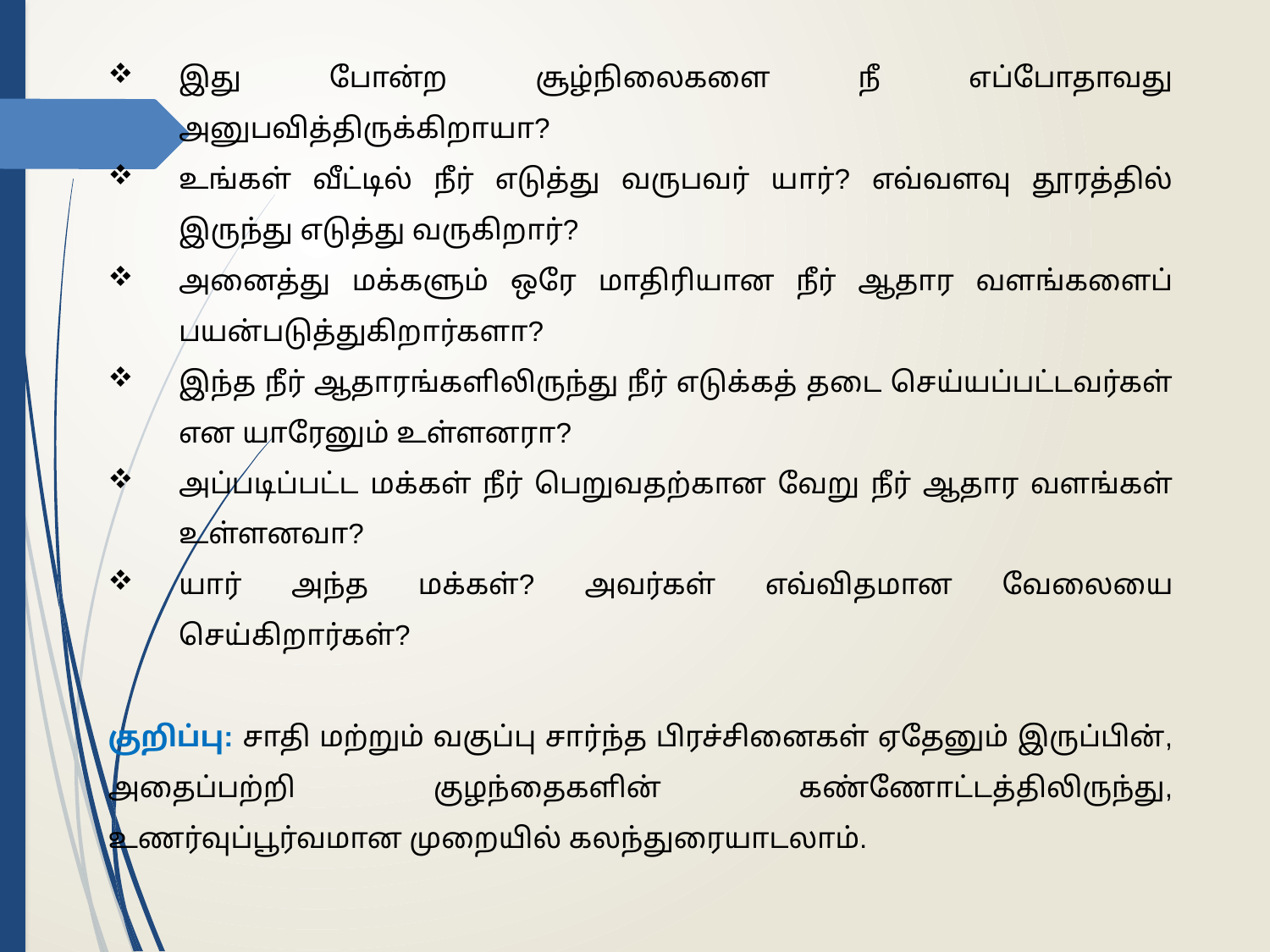

இது போன்ற சூழ்நிலைகளை நீ எப்போதாவது அனுபவித்திருக்கிறாயா?
உங்கள் வீட்டில் நீர் எடுத்து வருபவர் யார்? எவ்வளவு தூரத்தில் இருந்து எடுத்து வருகிறார்?
அனைத்து மக்களும் ஒரே மாதிரியான நீர் ஆதார வளங்களைப் பயன்படுத்துகிறார்களா?
இந்த நீர் ஆதாரங்களிலிருந்து நீர் எடுக்கத் தடை செய்யப்பட்டவர்கள் என யாரேனும் உள்ளனரா?
அப்படிப்பட்ட மக்கள் நீர் பெறுவதற்கான வேறு நீர் ஆதார வளங்கள் உள்ளனவா?
யார் அந்த மக்கள்? அவர்கள் எவ்விதமான வேலையை செய்கிறார்கள்?

குறிப்பு: சாதி மற்றும் வகுப்பு சார்ந்த பிரச்சினைகள் ஏதேனும் இருப்பின், அதைப்பற்றி குழந்தைகளின் கண்ணோட்டத்திலிருந்து, உணர்வுப்பூர்வமான முறையில் கலந்துரையாடலாம்.